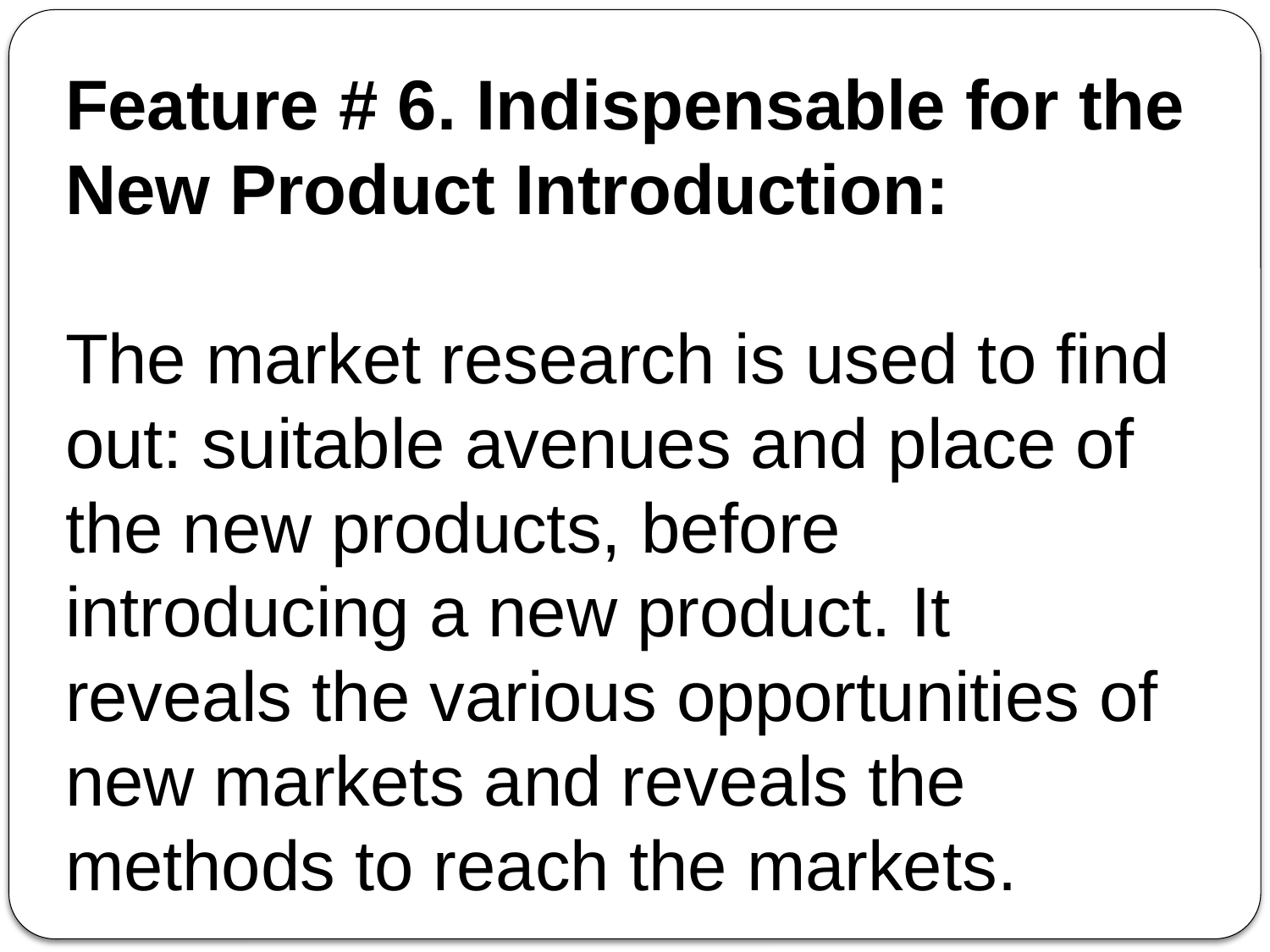

Feature # 6. Indispensable for the New Product Introduction:

The market research is used to find out: suitable avenues and place of the new products, before introducing a new product. It reveals the various opportunities of new markets and reveals the methods to reach the markets.